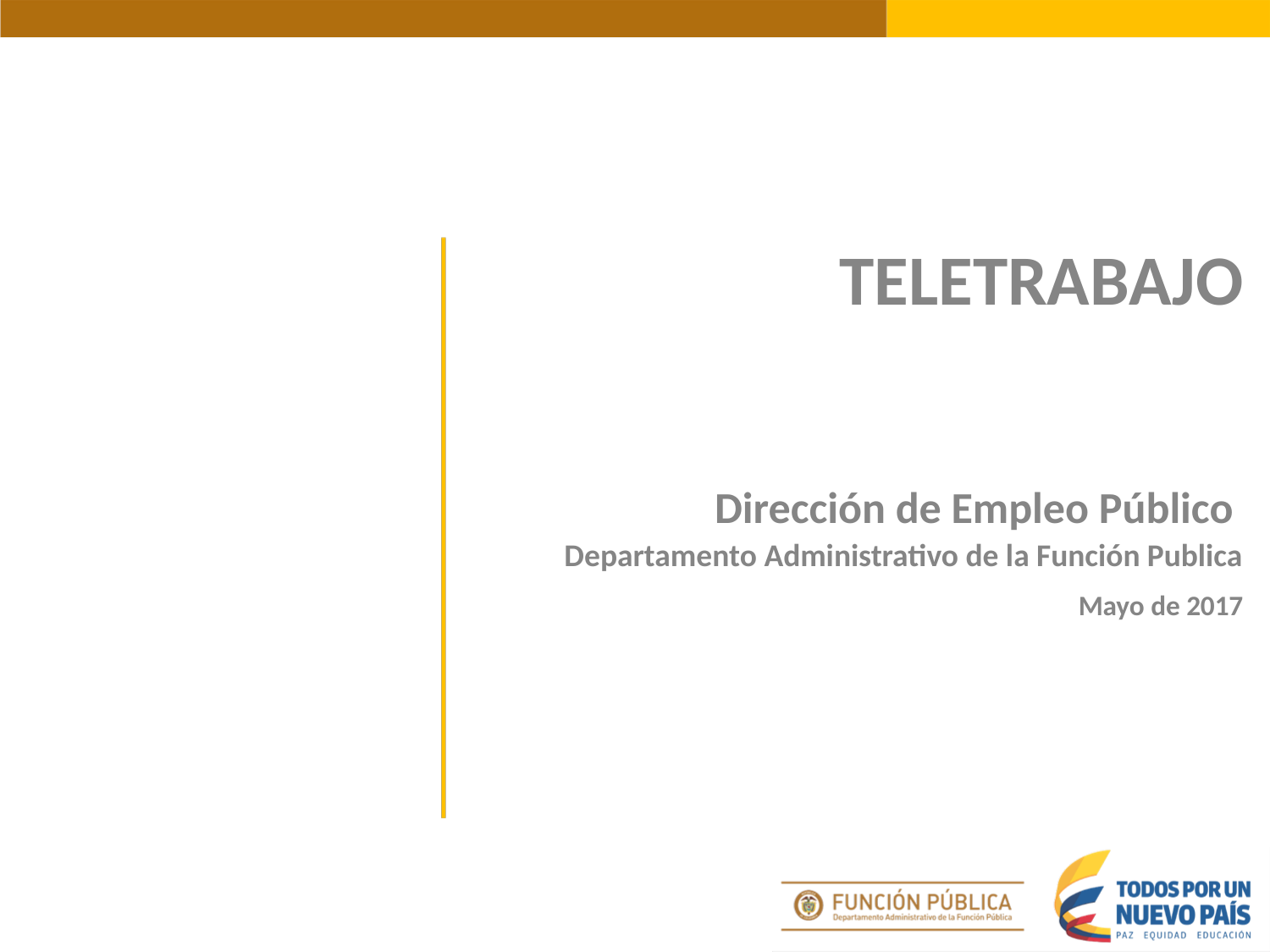

TELETRABAJO

Dirección de Empleo Público
Departamento Administrativo de la Función Publica
Mayo de 2017